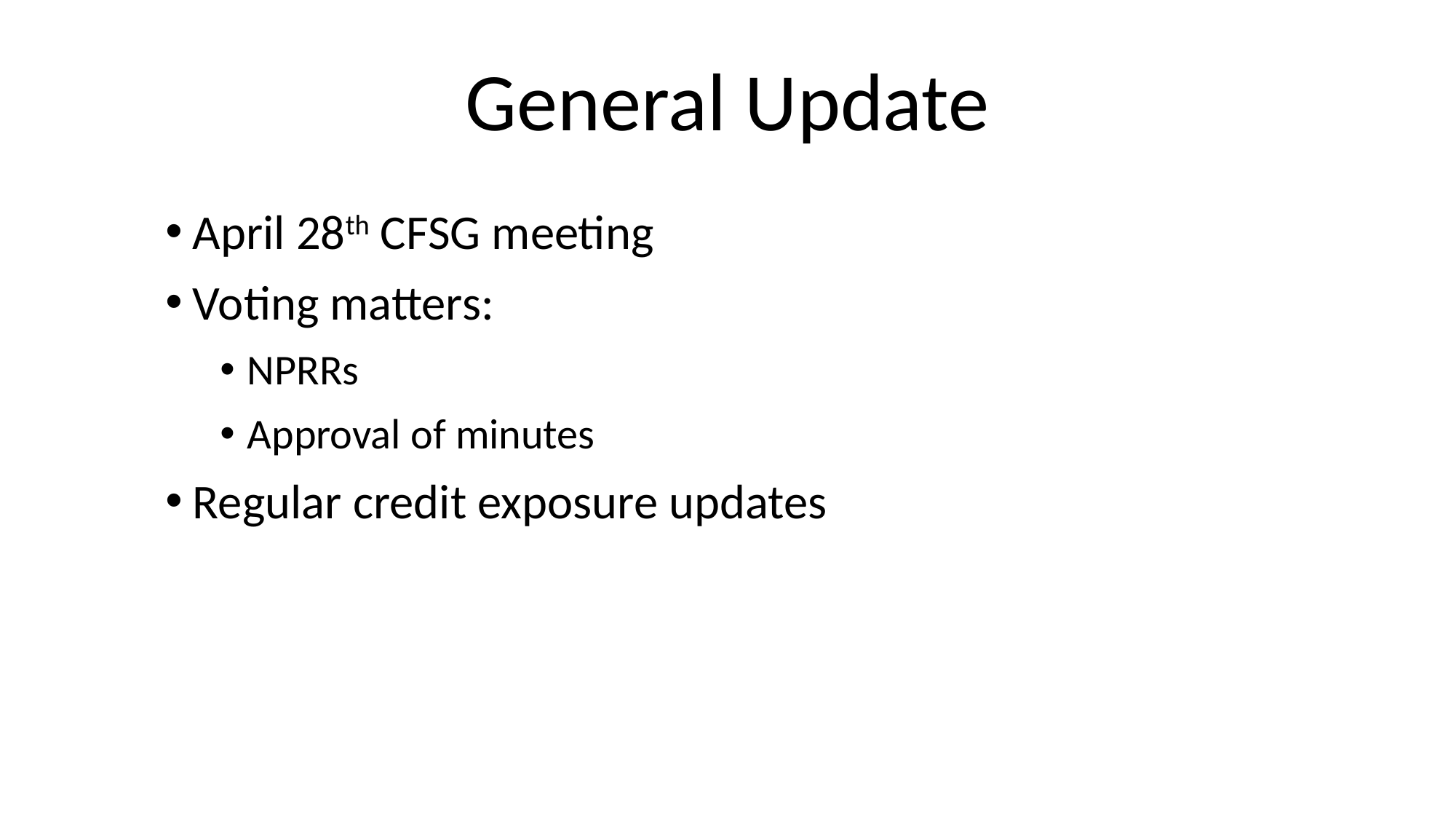

# General Update
April 28th CFSG meeting
Voting matters:
NPRRs
Approval of minutes
Regular credit exposure updates